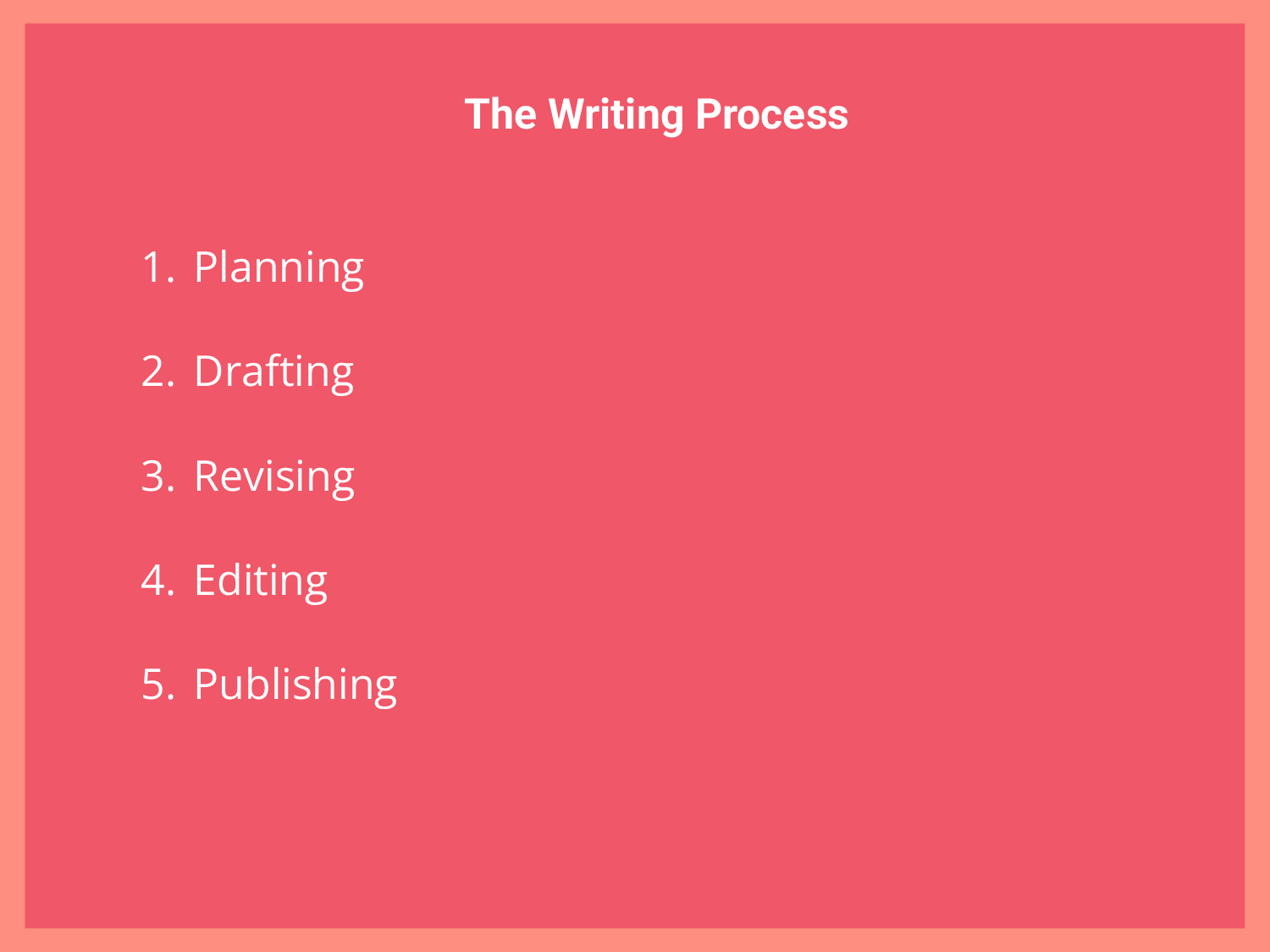

The Writing Process
Planning
Drafting
Revising
Editing
Publishing